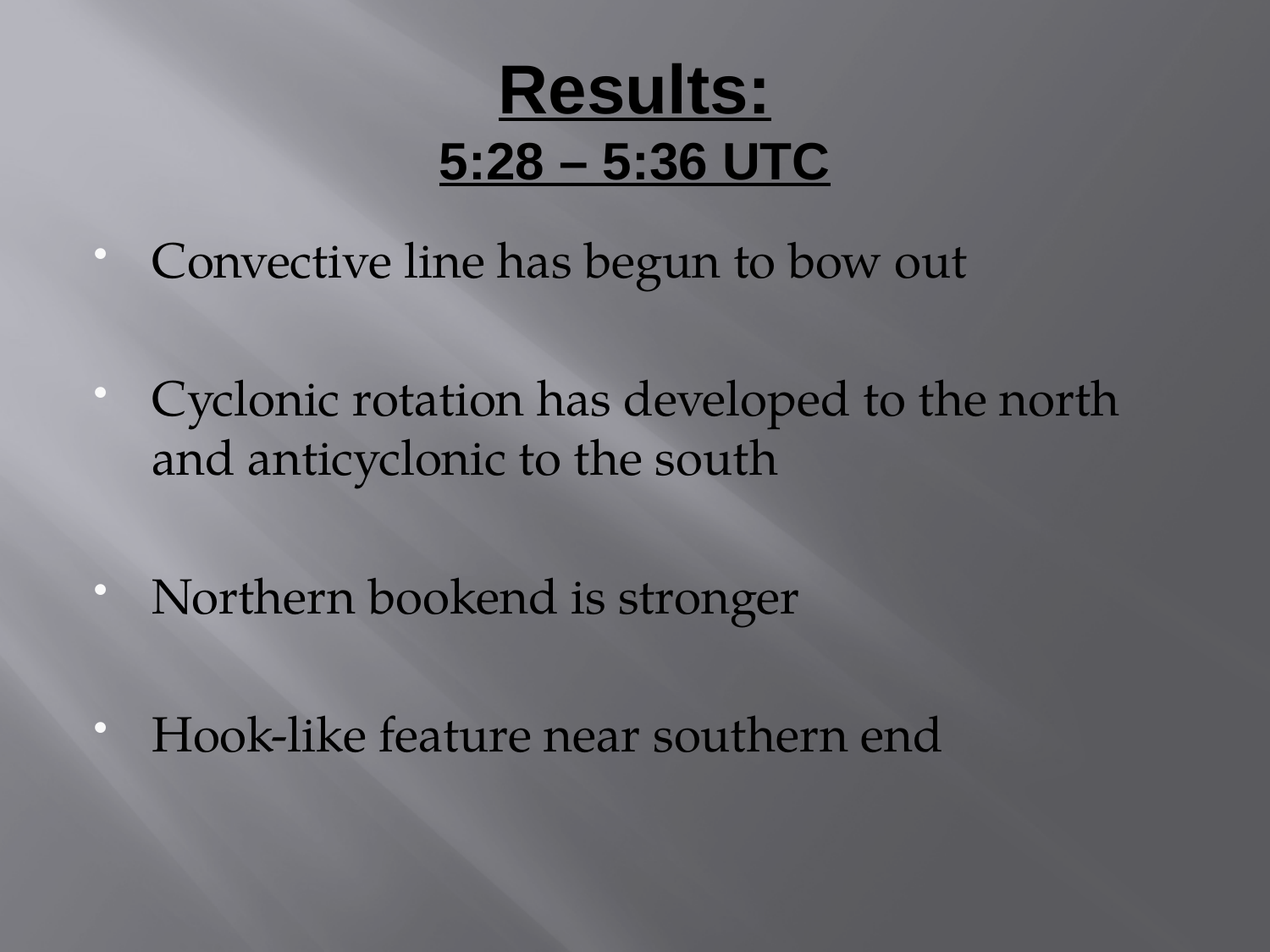

# Results: 5:28 – 5:36 UTC
Convective line has begun to bow out

Cyclonic rotation has developed to the north and anticyclonic to the south

Northern bookend is stronger

Hook-like feature near southern end